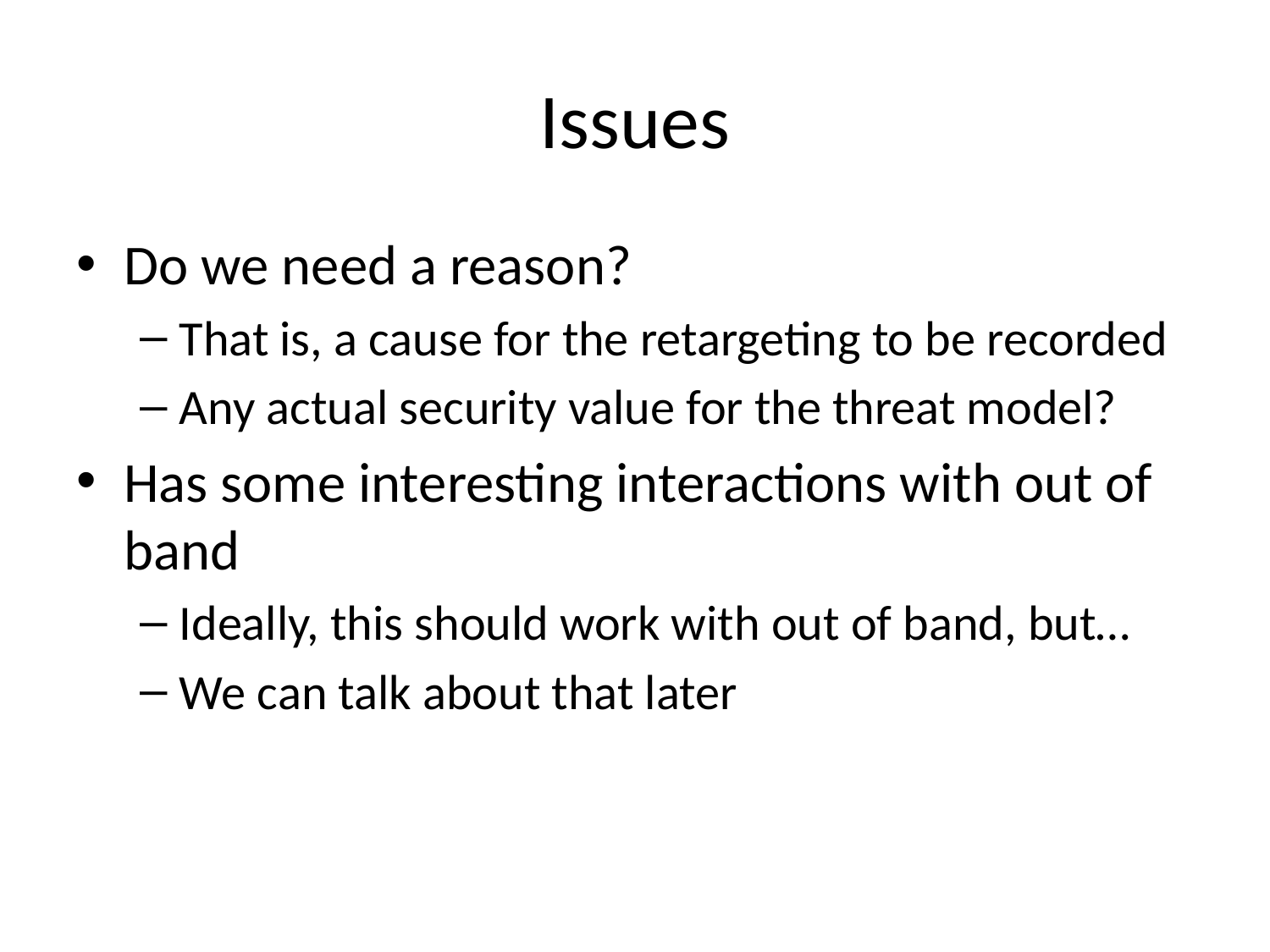

# Issues
Do we need a reason?
That is, a cause for the retargeting to be recorded
Any actual security value for the threat model?
Has some interesting interactions with out of band
Ideally, this should work with out of band, but…
We can talk about that later